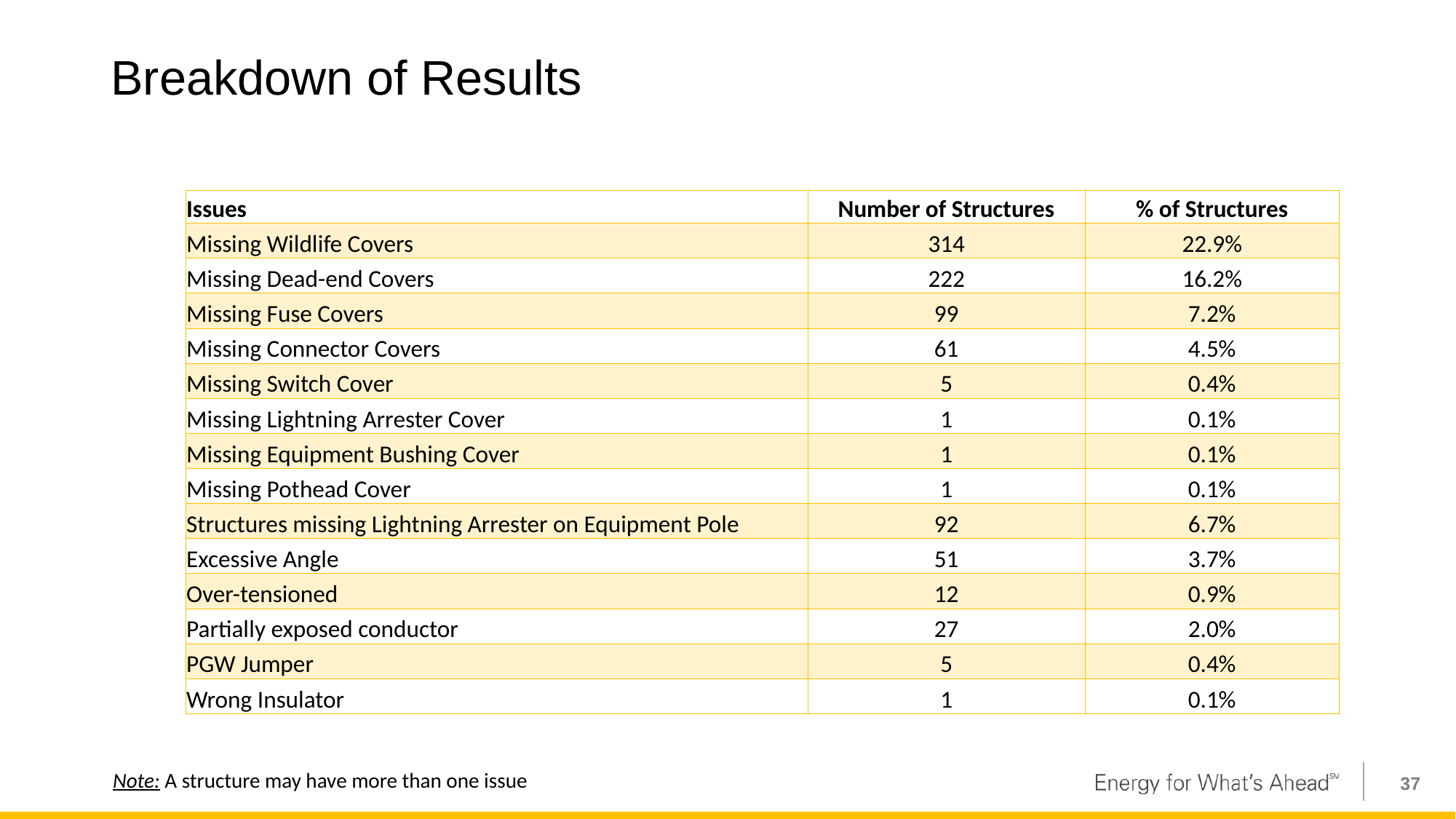

# Breakdown of Results
| Issues | Number of Structures | % of Structures |
| --- | --- | --- |
| Missing Wildlife Covers | 314 | 22.9% |
| Missing Dead-end Covers | 222 | 16.2% |
| Missing Fuse Covers | 99 | 7.2% |
| Missing Connector Covers | 61 | 4.5% |
| Missing Switch Cover | 5 | 0.4% |
| Missing Lightning Arrester Cover | 1 | 0.1% |
| Missing Equipment Bushing Cover | 1 | 0.1% |
| Missing Pothead Cover | 1 | 0.1% |
| Structures missing Lightning Arrester on Equipment Pole | 92 | 6.7% |
| Excessive Angle | 51 | 3.7% |
| Over-tensioned | 12 | 0.9% |
| Partially exposed conductor | 27 | 2.0% |
| PGW Jumper | 5 | 0.4% |
| Wrong Insulator | 1 | 0.1% |
Note: A structure may have more than one issue
37